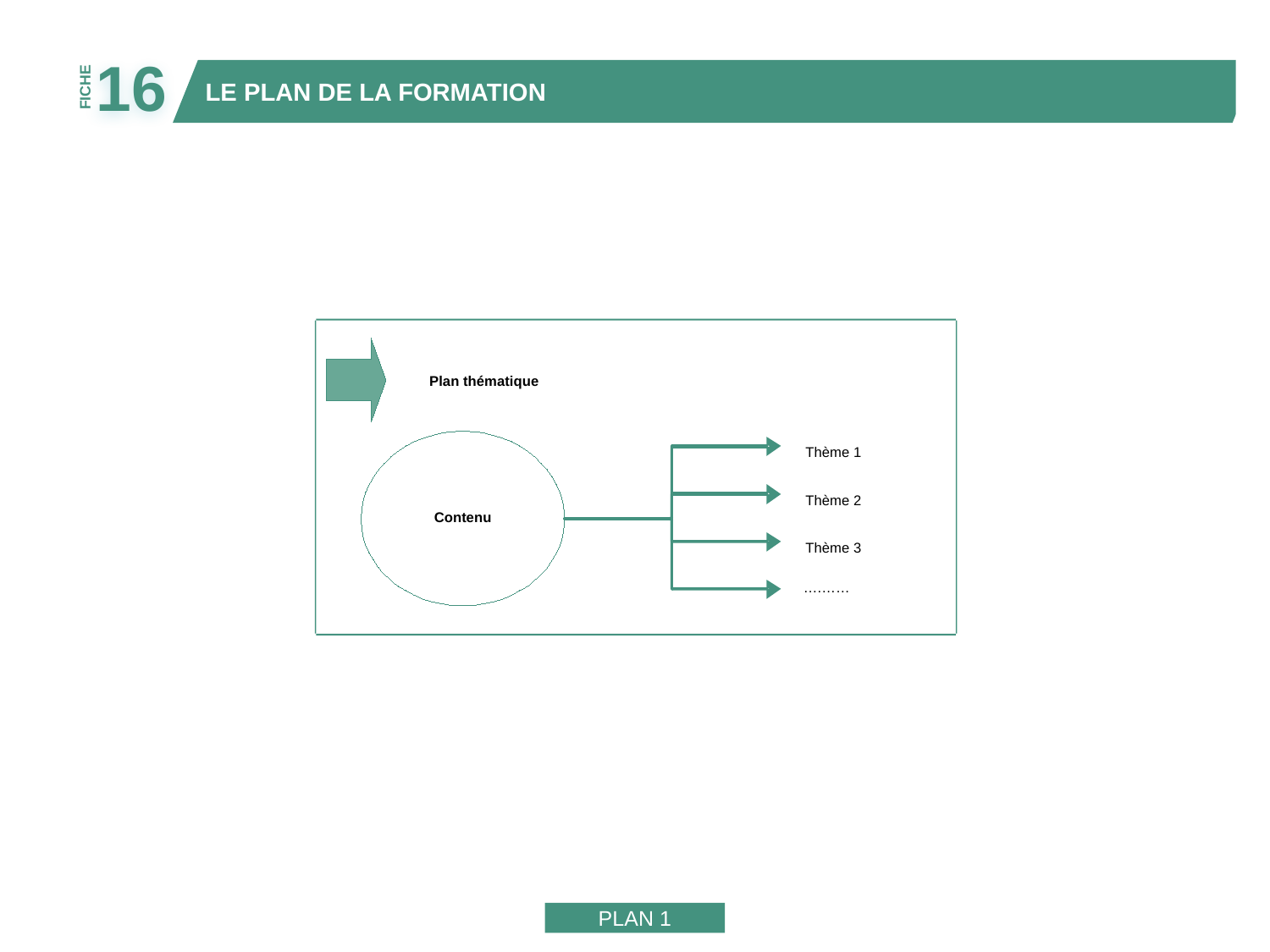

16

LE PLAN DE LA FORMATION
FICHE

Plan thématique

Thème 1

Thème 2
Contenu

Thème 3
….……

PLAN 1